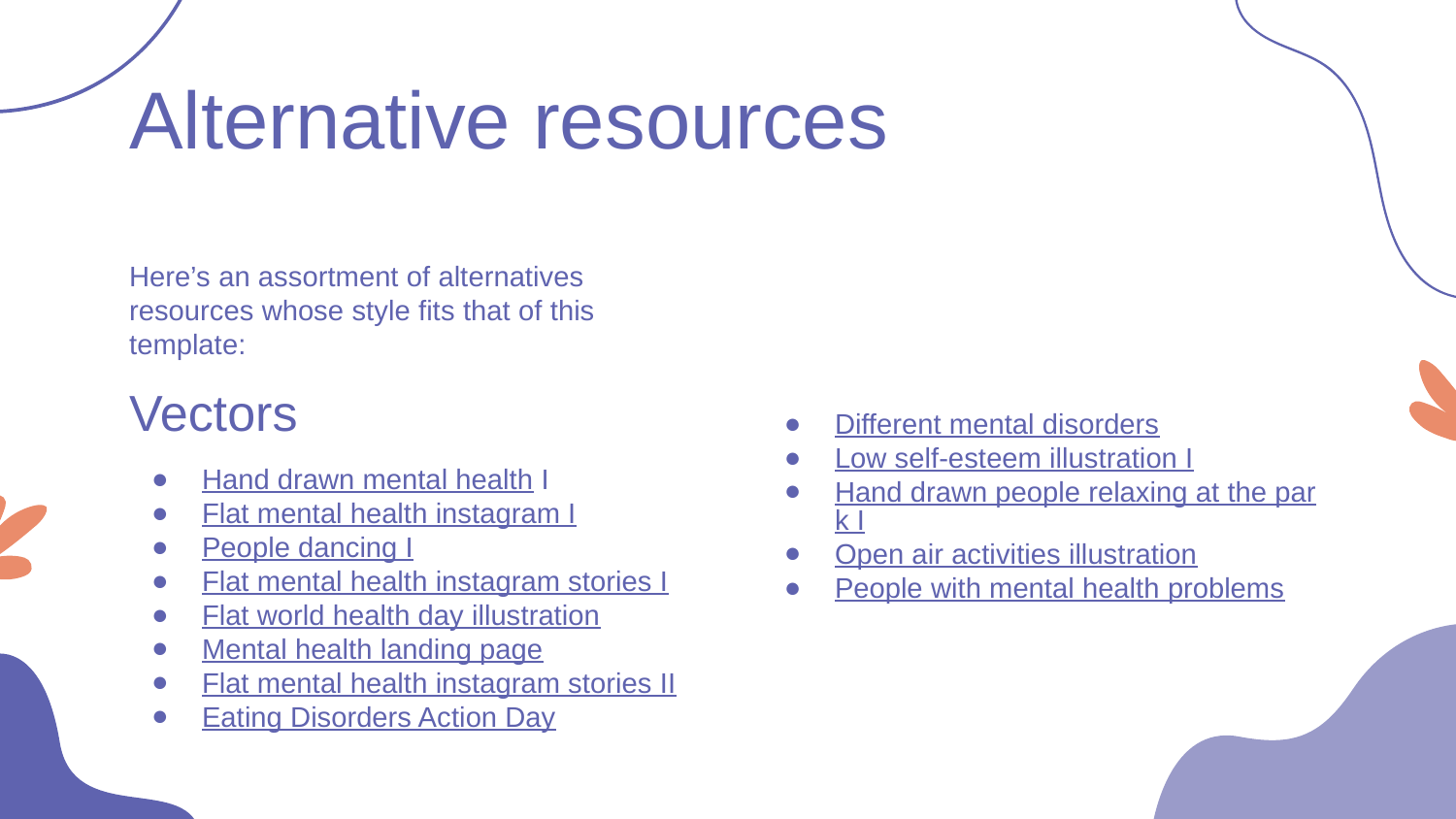

# Alternative resources
Here’s an assortment of alternatives resources whose style fits that of this template:
Vectors
Hand drawn mental health I
Flat mental health instagram I
People dancing I
Flat mental health instagram stories I
Flat world health day illustration
Mental health landing page
Flat mental health instagram stories II
Eating Disorders Action Day
Different mental disorders
Low self-esteem illustration I
Hand drawn people relaxing at the park I
Open air activities illustration
People with mental health problems